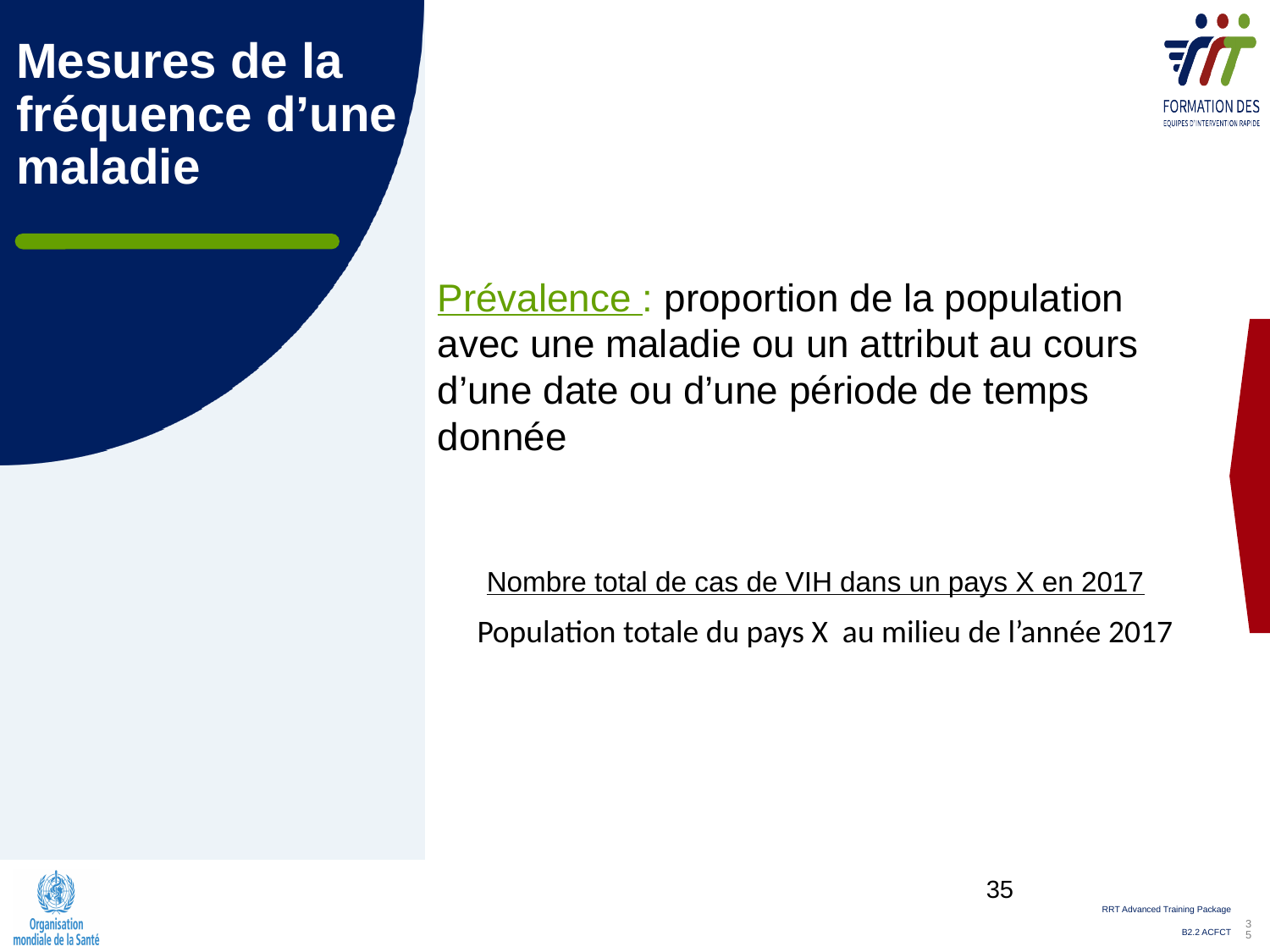

# Mesures de la fréquence d’une maladie

Prévalence : proportion de la population avec une maladie ou un attribut au cours d’une date ou d’une période de temps donnée

 Nombre total de cas de VIH dans un pays X en 2017
   Population totale du pays X  au milieu de l’année 2017

35